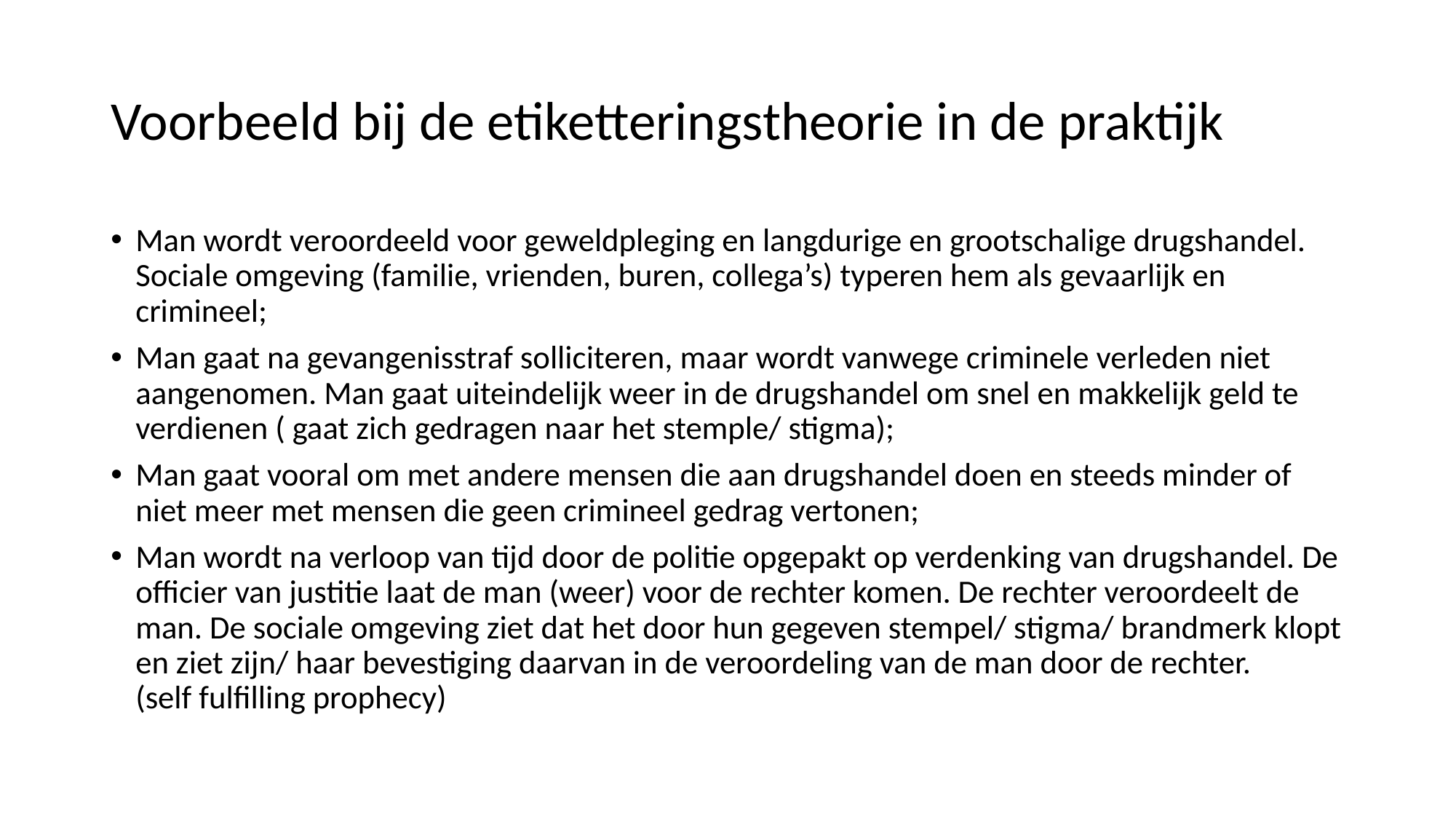

# Voorbeeld bij de etiketteringstheorie in de praktijk
Man wordt veroordeeld voor geweldpleging en langdurige en grootschalige drugshandel. Sociale omgeving (familie, vrienden, buren, collega’s) typeren hem als gevaarlijk en crimineel;
Man gaat na gevangenisstraf solliciteren, maar wordt vanwege criminele verleden niet aangenomen. Man gaat uiteindelijk weer in de drugshandel om snel en makkelijk geld te verdienen ( gaat zich gedragen naar het stemple/ stigma);
Man gaat vooral om met andere mensen die aan drugshandel doen en steeds minder of niet meer met mensen die geen crimineel gedrag vertonen;
Man wordt na verloop van tijd door de politie opgepakt op verdenking van drugshandel. De officier van justitie laat de man (weer) voor de rechter komen. De rechter veroordeelt de man. De sociale omgeving ziet dat het door hun gegeven stempel/ stigma/ brandmerk klopt en ziet zijn/ haar bevestiging daarvan in de veroordeling van de man door de rechter.
(self fulfilling prophecy)